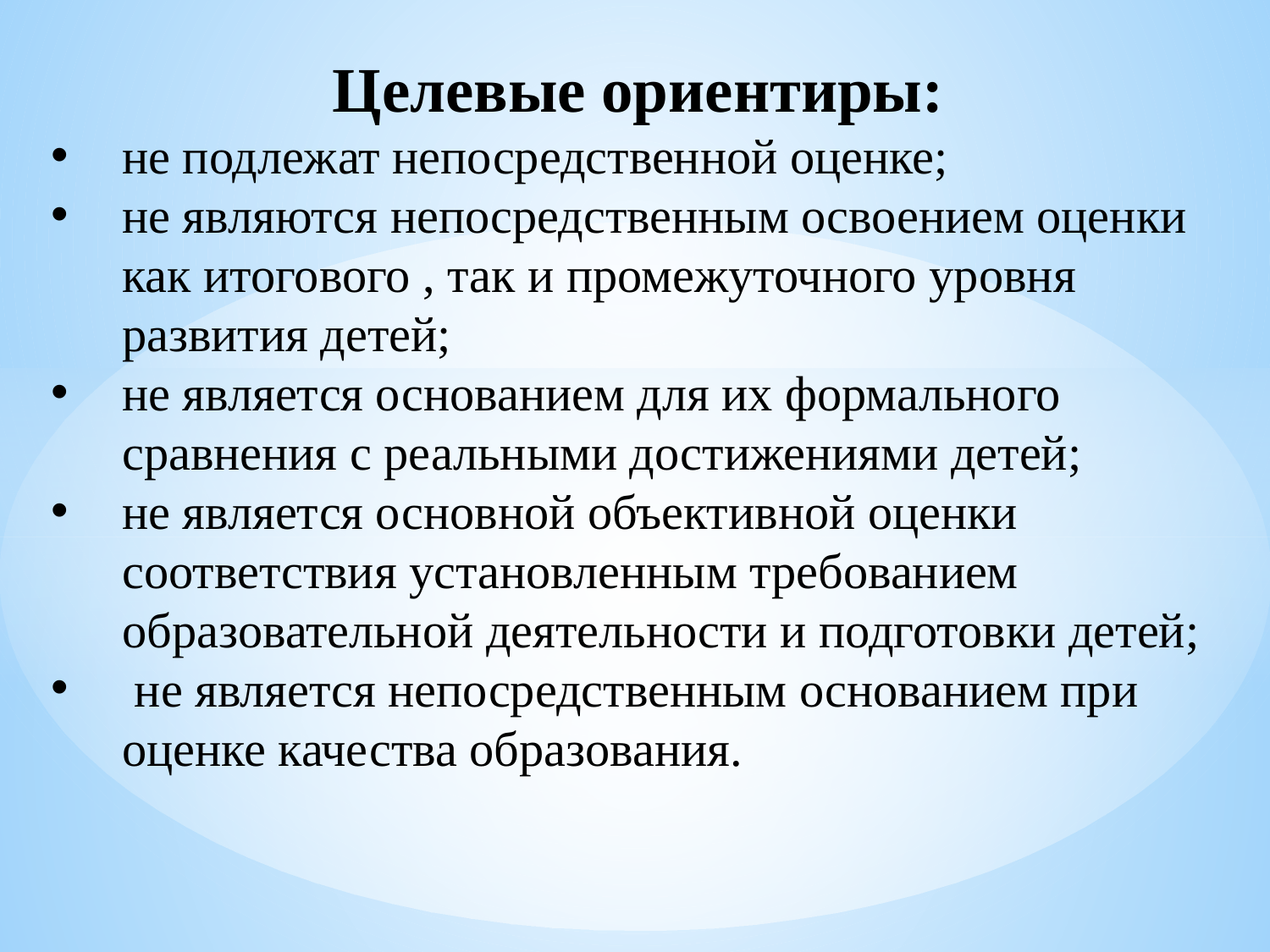

Целевые ориентиры:
не подлежат непосредственной оценке;
не являются непосредственным освоением оценки как итогового , так и промежуточного уровня развития детей;
не является основанием для их формального сравнения с реальными достижениями детей;
не является основной объективной оценки соответствия установленным требованием образовательной деятельности и подготовки детей;
 не является непосредственным основанием при оценке качества образования.